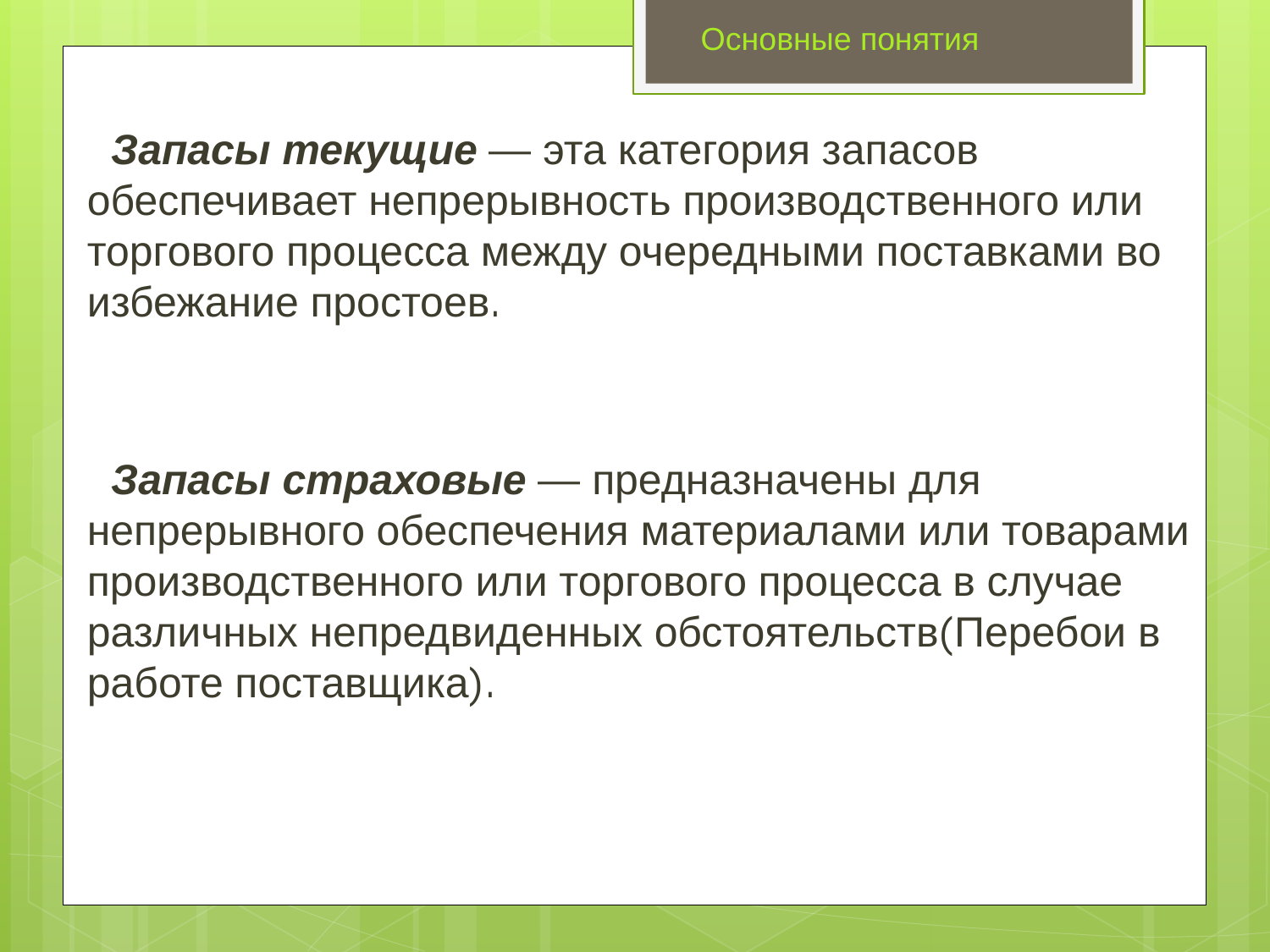

Основные понятия
  Запасы текущие — эта категория запасов обеспечивает непрерывность производственного или торгового процесса между очередными поставками во избежание простоев.

  Запасы страховые — предназначены для непрерывного обеспечения материалами или товарами производственного или торгового процесса в случае различных непредвиденных обстоятельств(Перебои в работе поставщика).